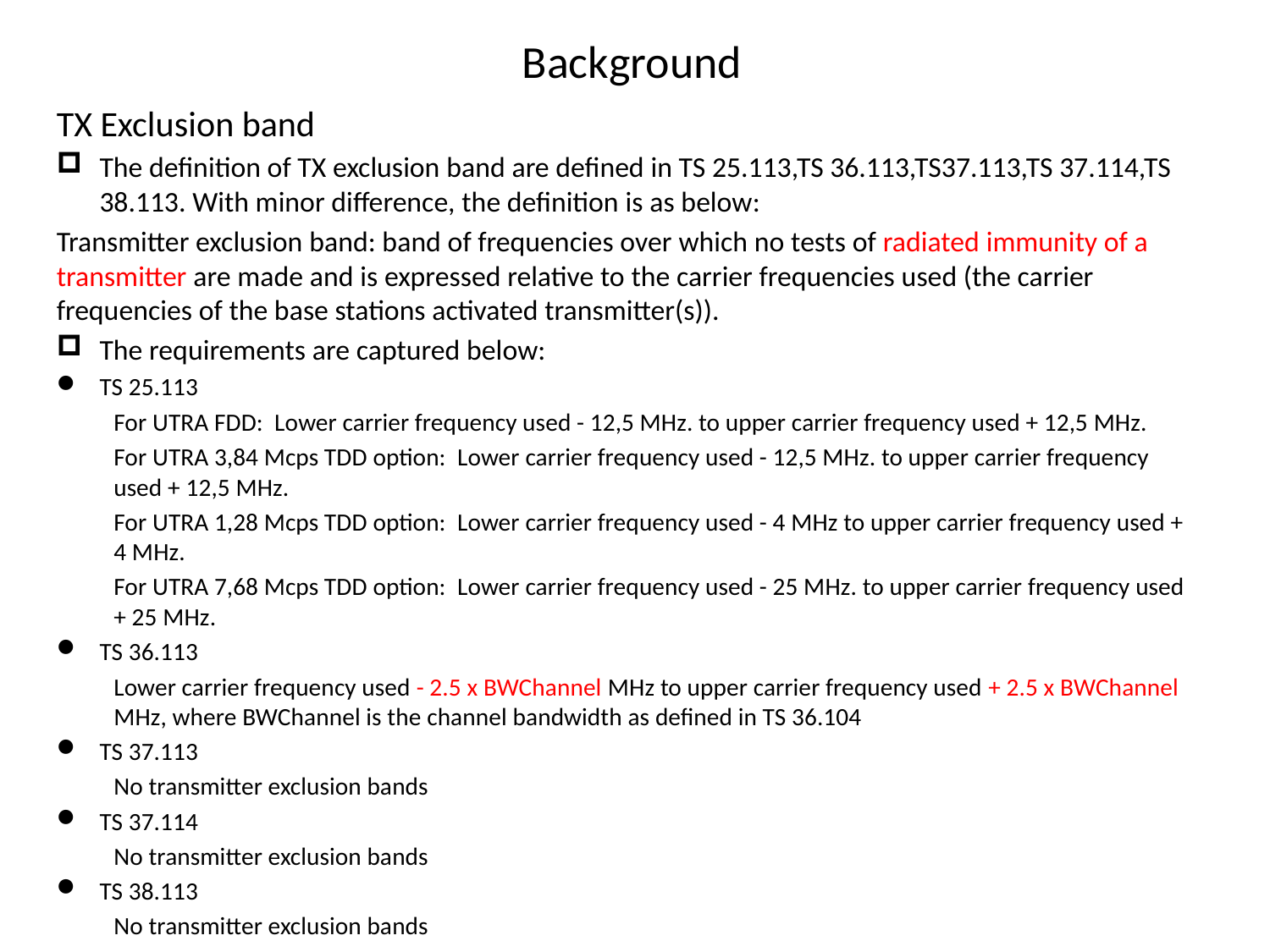

# Background
TX Exclusion band
The definition of TX exclusion band are defined in TS 25.113,TS 36.113,TS37.113,TS 37.114,TS 38.113. With minor difference, the definition is as below:
Transmitter exclusion band: band of frequencies over which no tests of radiated immunity of a transmitter are made and is expressed relative to the carrier frequencies used (the carrier frequencies of the base stations activated transmitter(s)).
The requirements are captured below:
TS 25.113
For UTRA FDD:  Lower carrier frequency used - 12,5 MHz. to upper carrier frequency used + 12,5 MHz.
For UTRA 3,84 Mcps TDD option:  Lower carrier frequency used - 12,5 MHz. to upper carrier frequency used + 12,5 MHz.
For UTRA 1,28 Mcps TDD option:  Lower carrier frequency used - 4 MHz to upper carrier frequency used + 4 MHz.
For UTRA 7,68 Mcps TDD option:  Lower carrier frequency used - 25 MHz. to upper carrier frequency used + 25 MHz.
TS 36.113
Lower carrier frequency used - 2.5 x BWChannel MHz to upper carrier frequency used + 2.5 x BWChannel  MHz, where BWChannel is the channel bandwidth as defined in TS 36.104
TS 37.113
No transmitter exclusion bands
TS 37.114
No transmitter exclusion bands
TS 38.113
No transmitter exclusion bands